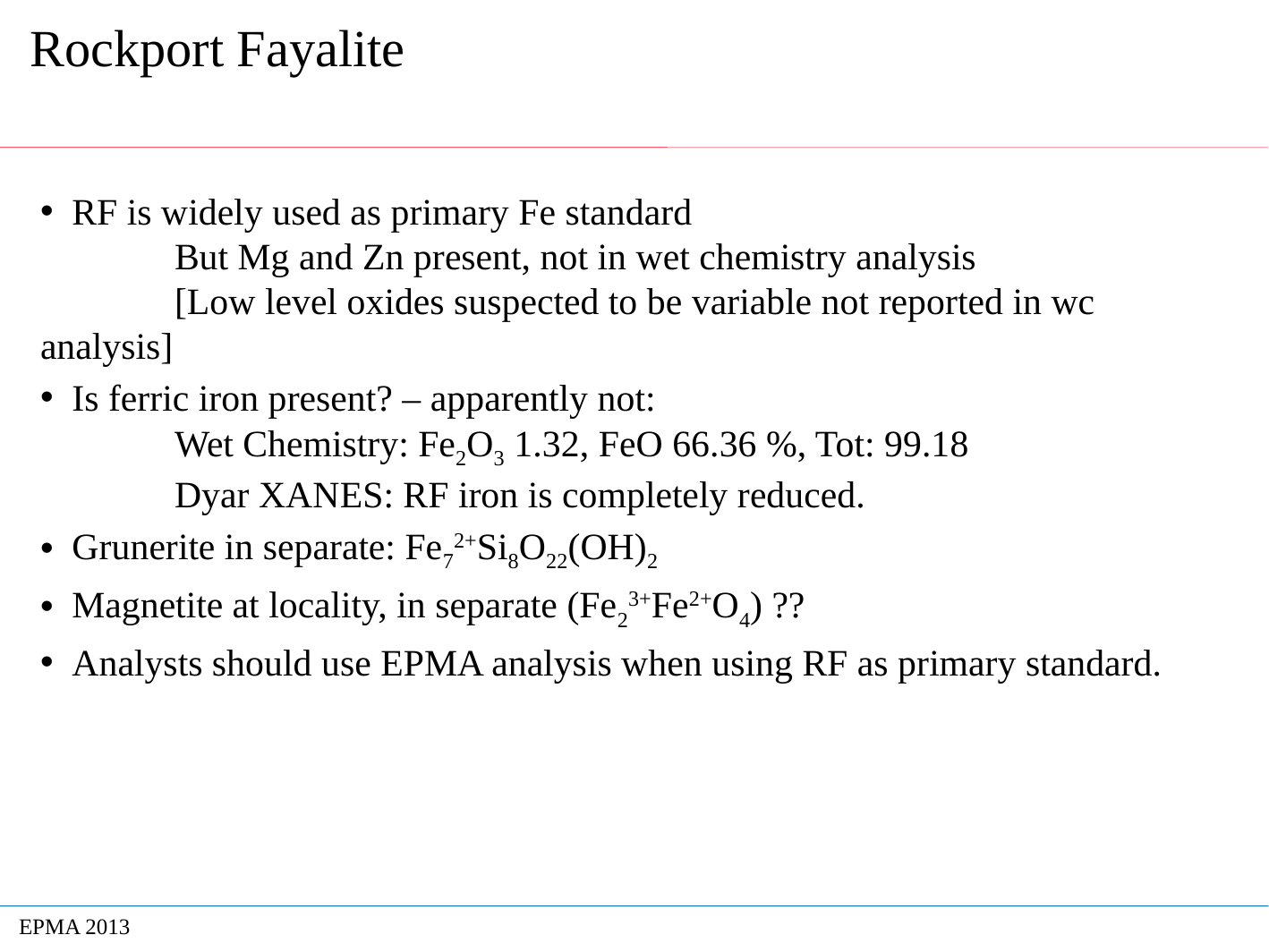

# Rockport Fayalite
  RF is widely used as primary Fe standard
	But Mg and Zn present, not in wet chemistry analysis
	[Low level oxides suspected to be variable not reported in wc analysis]
  Is ferric iron present? – apparently not:
  	Wet Chemistry: Fe2O3 1.32, FeO 66.36 %, Tot: 99.18
    	Dyar XANES: RF iron is completely reduced.
  Grunerite in separate: Fe72+Si8O22(OH)2
  Magnetite at locality, in separate (Fe23+Fe2+O4) ??
  Analysts should use EPMA analysis when using RF as primary standard.

EPMA 2013